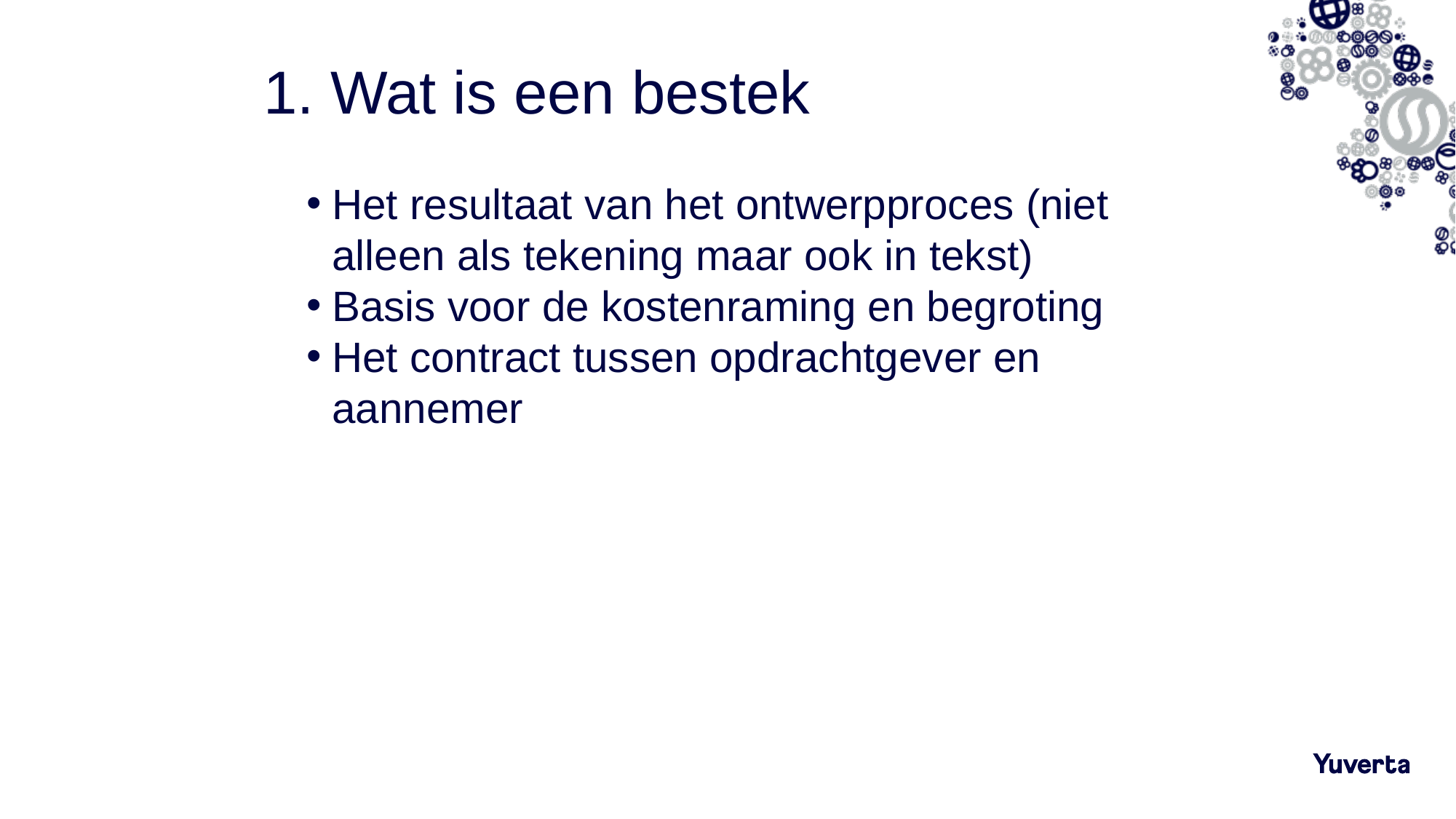

# 1. Wat is een bestek
Het resultaat van het ontwerpproces (niet alleen als tekening maar ook in tekst)
Basis voor de kostenraming en begroting
Het contract tussen opdrachtgever en aannemer